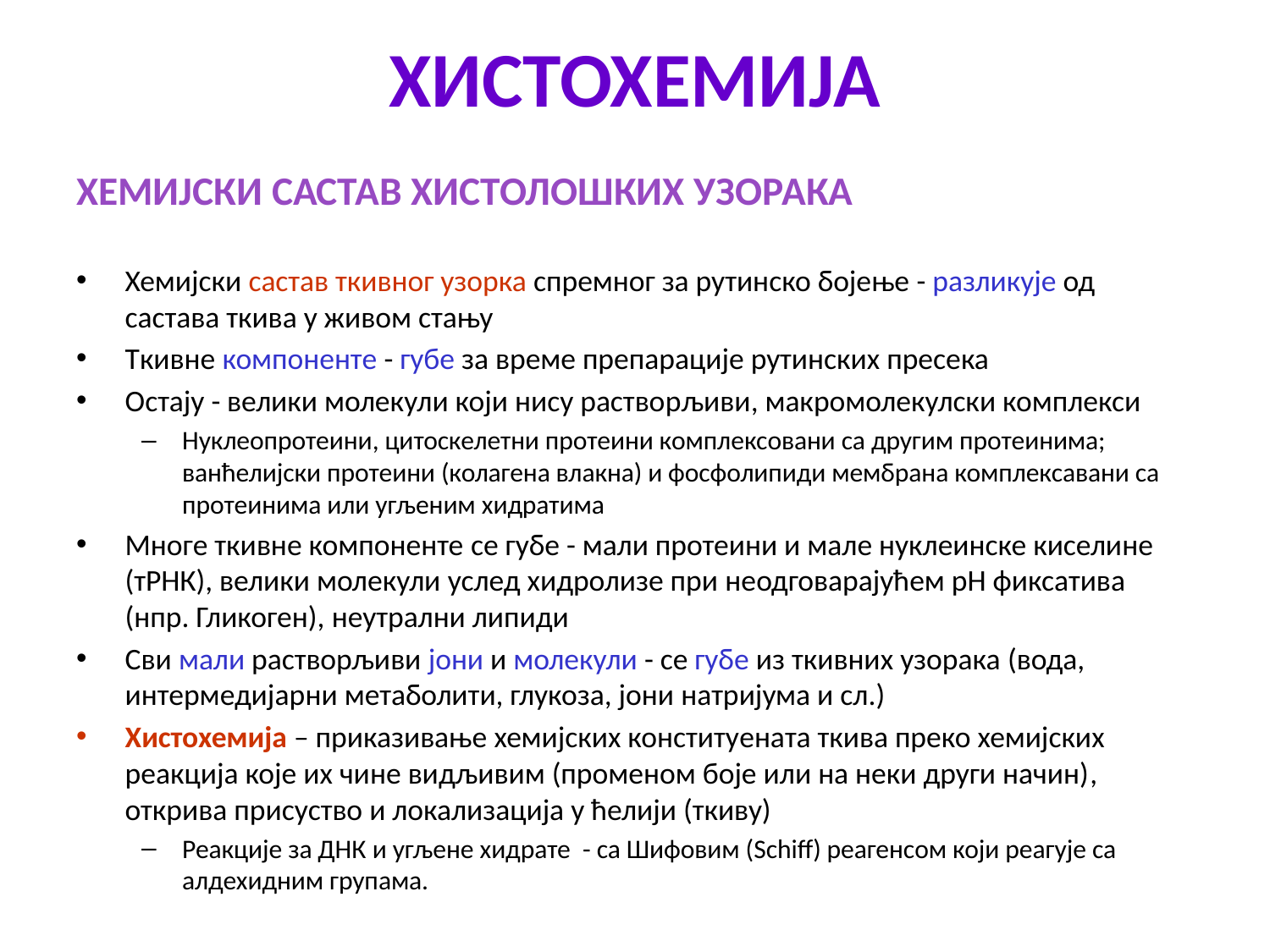

# ХИСТОХЕМИЈА
ХЕМИЈСКИ САСТАВ ХИСТОЛОШКИХ УЗОРАКА

Хемијски састав ткивног узорка спремног за рутинско бојење - разликује од састава ткива у живом стању
Ткивне компоненте - губе за време препарације рутинских пресека
Остају - велики молекули који нису растворљиви, макромолекулски комплекси
Нуклеопротеини, цитоскелетни протеини комплексовани са другим протеинима; ванћелијски протеини (колагена влакна) и фосфолипиди мембрана комплексавани са протеинима или угљеним хидратима
Многе ткивне компоненте се губе - мали протеини и мале нуклеинске киселине (тРНК), велики молекули услед хидролизе при неодговарајућем pH фиксатива (нпр. Гликоген), неутрални липиди
Сви мали растворљиви јони и молекули - се губе из ткивних узорака (вода, интермедијарни метаболити, глукоза, јони натријума и сл.)
Хистохемија – приказивање хемијских конституената ткива преко хемијских реакција које их чине видљивим (променом боје или на неки други начин), открива присуство и локализација у ћелији (ткиву)
Реакције за ДНК и угљене хидрате  - са Шифовим (Schiff) реагенсом који реагује са алдехидним групама.